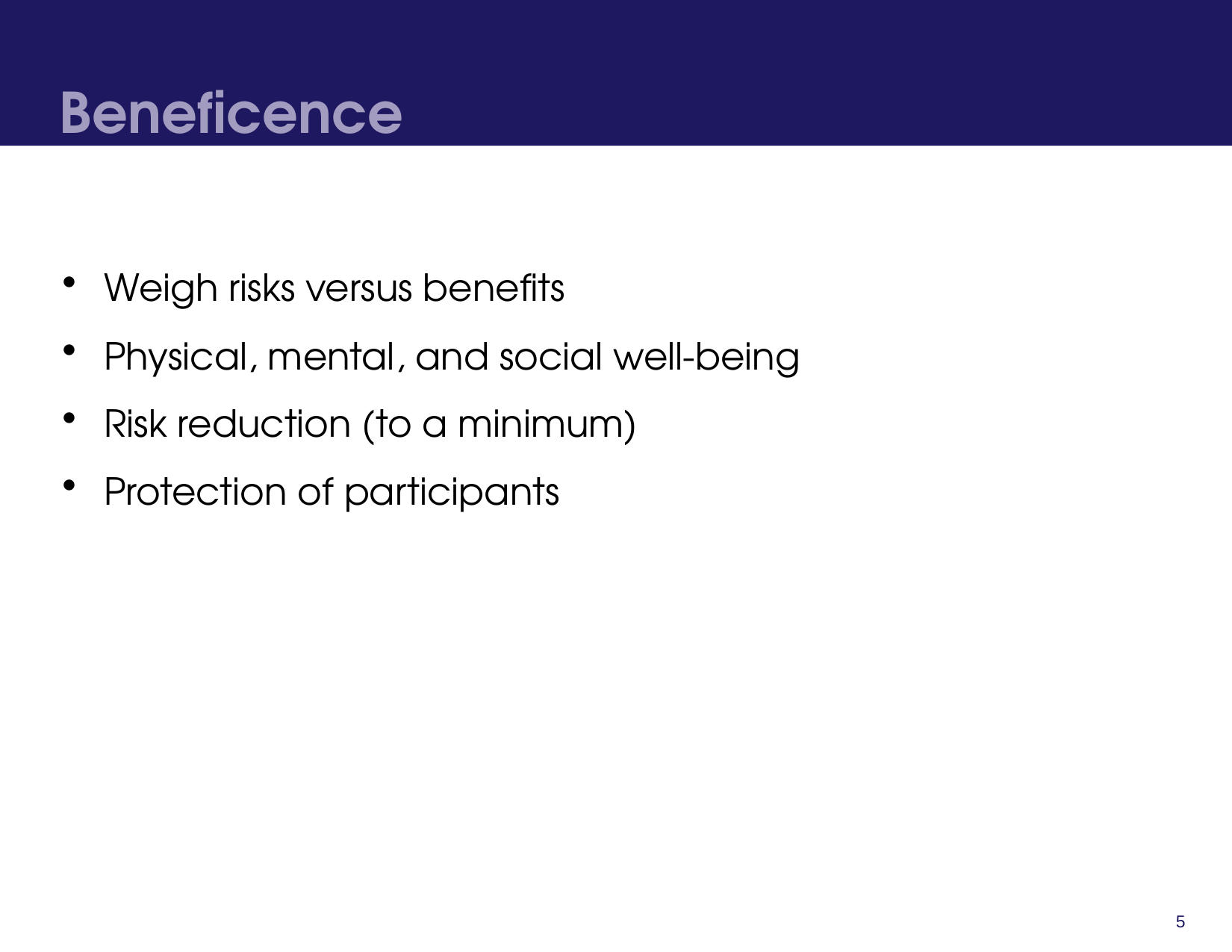

# Beneficence
Weigh risks versus benefits
Physical, mental, and social well-being
Risk reduction (to a minimum)
Protection of participants

5